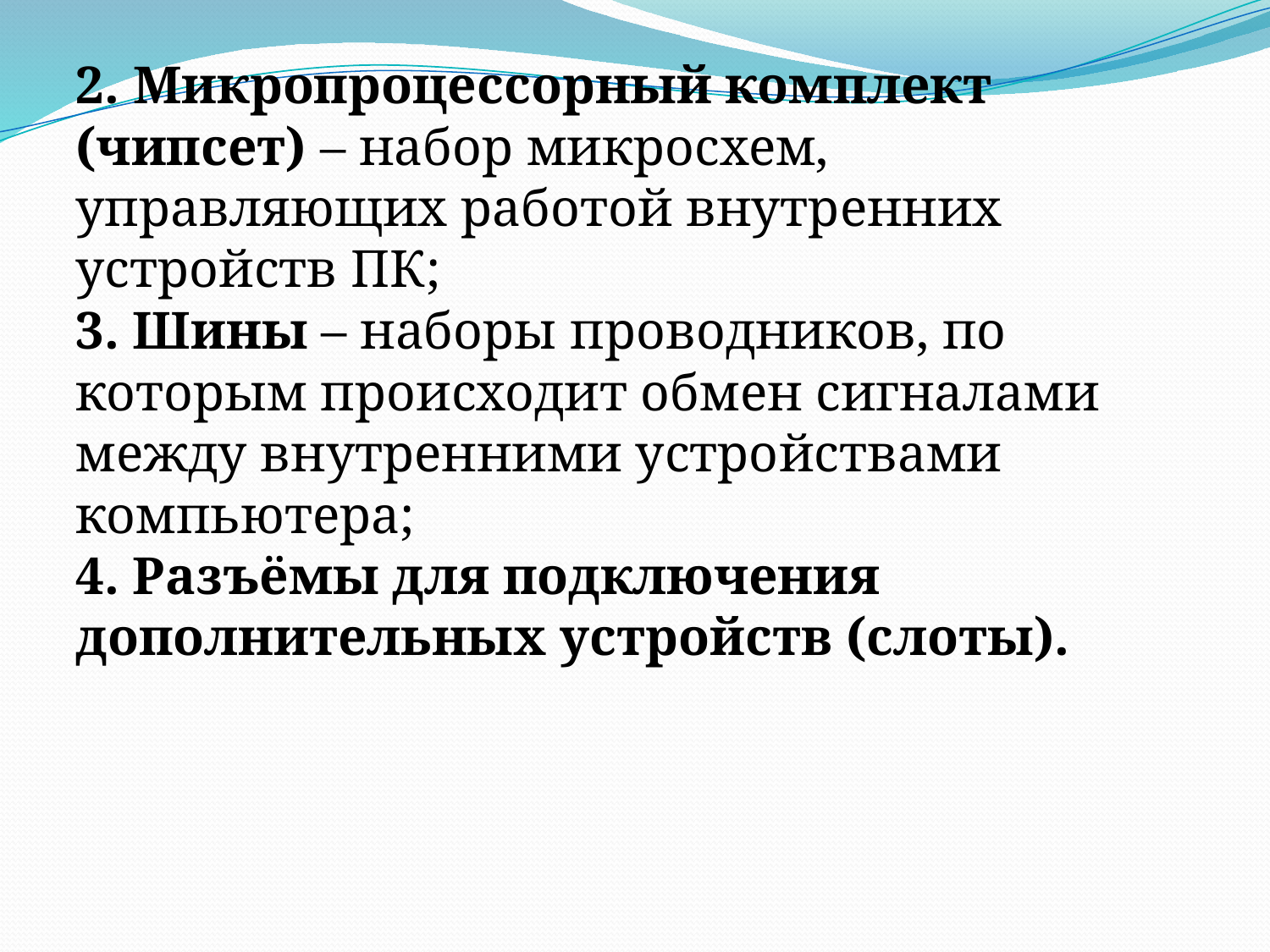

2. Микропроцессорный комплект (чипсет) – набор микросхем, управляющих работой внутренних устройств ПК;
3. Шины – наборы проводников, по которым происходит обмен сигналами между внутренними устройствами компьютера;
4. Разъёмы для подключения дополнительных устройств (слоты).